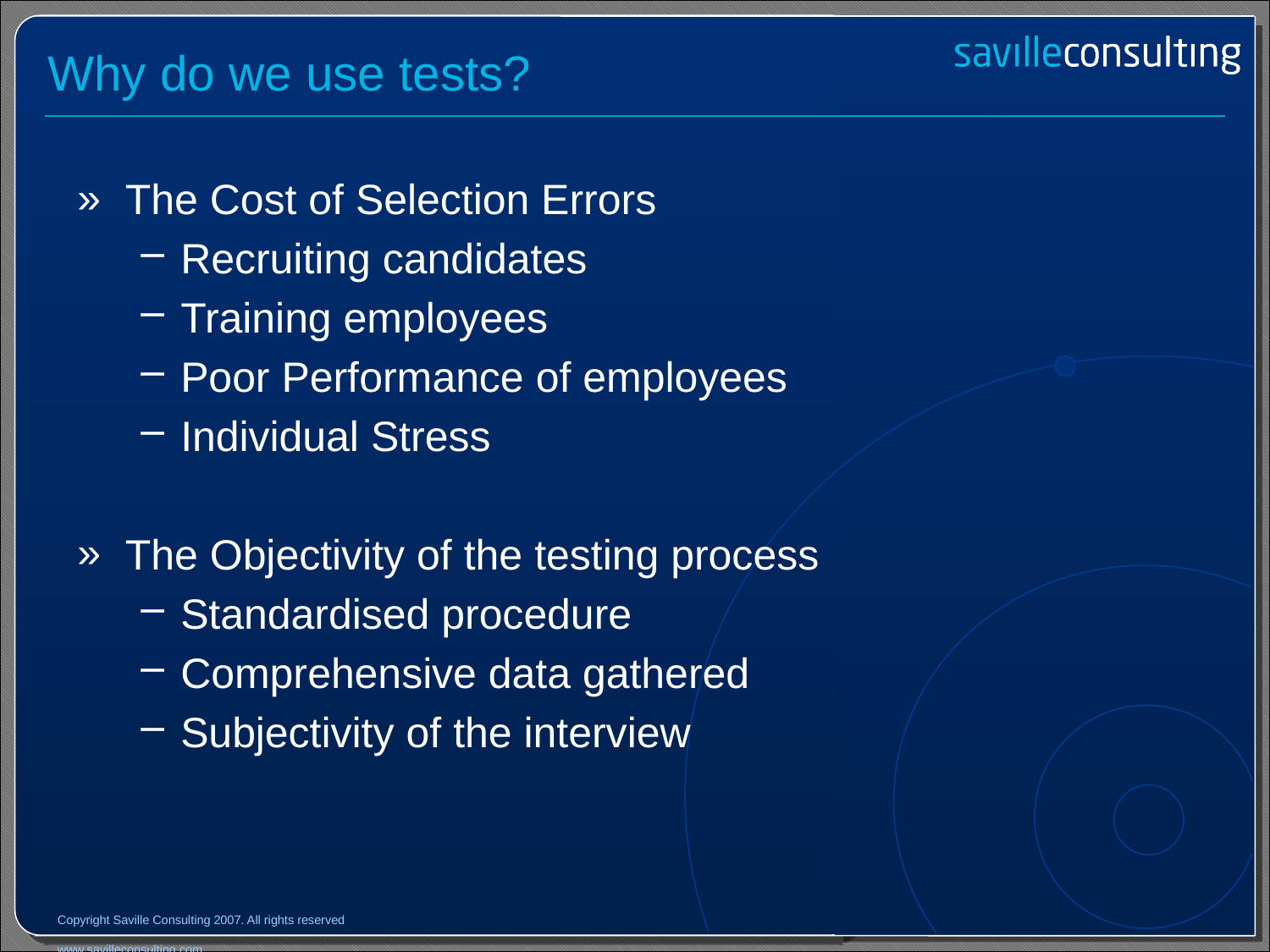

# Why do we use tests?
The Cost of Selection Errors
Recruiting candidates
Training employees
Poor Performance of employees
Individual Stress

The Objectivity of the testing process
Standardised procedure
Comprehensive data gathered
Subjectivity of the interview